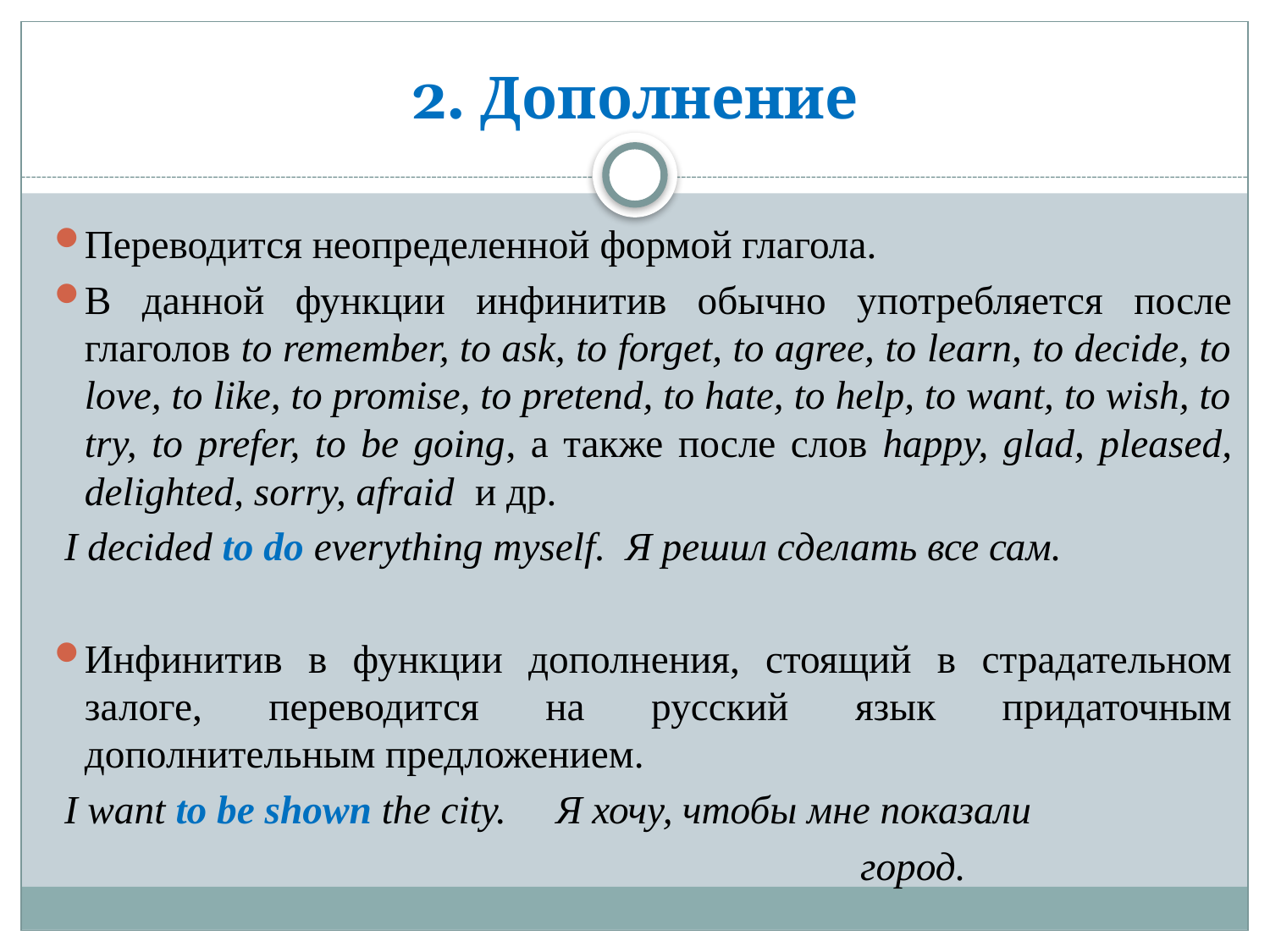

# 2. Дополнение
Переводится неопределенной формой глагола.
В данной функции инфинитив обычно употребляется после глаголов to remember, to ask, to forget, to agree, to learn, to decide, to love, to like, to promise, to pretend, to hate, to help, to want, to wish, to try, to prefer, to be going, а также после слов happy, glad, pleased, delighted, sorry, afraid  и др.
 I decided to do everything myself.  Я решил сделать все сам.

Инфинитив в функции дополнения, стоящий в страдательном залоге, переводится на русский язык придаточным дополнительным предложением.
 I want to be shown the city.     Я хочу, чтобы мне показали
                                                                                 город.